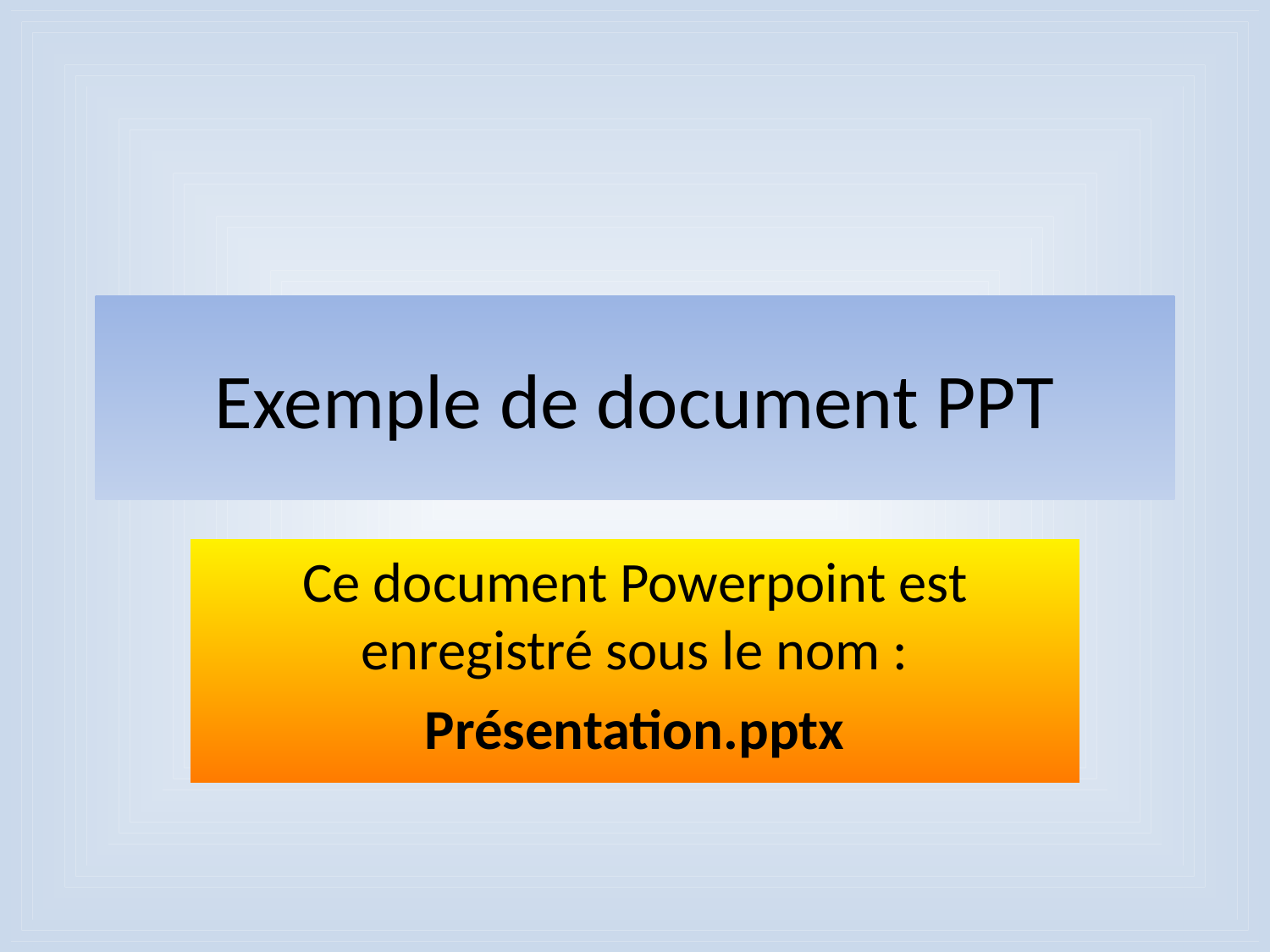

# Exemple de document PPT
Ce document Powerpoint est enregistré sous le nom :
Présentation.pptx